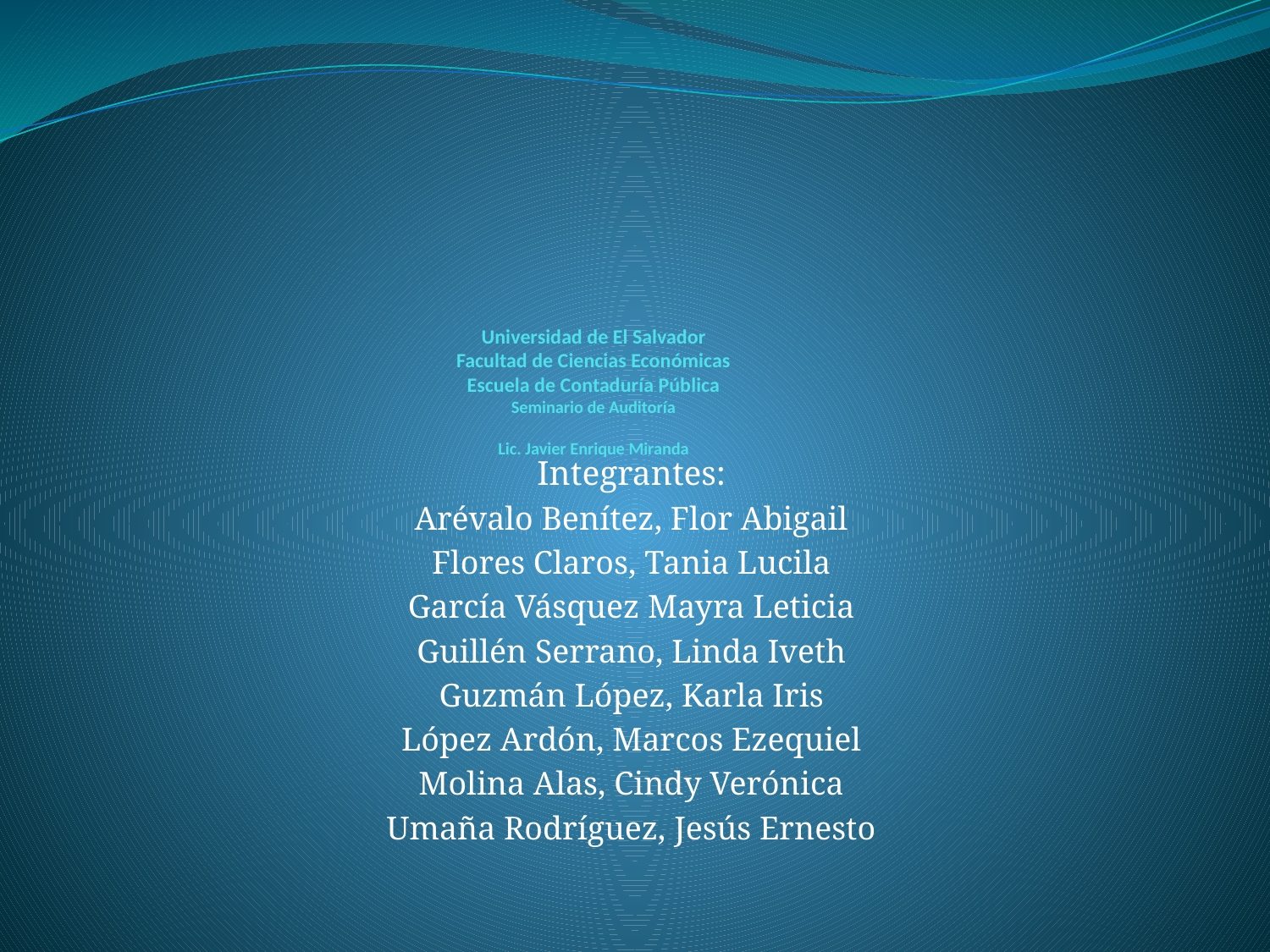

# Universidad de El Salvador Facultad de Ciencias Económicas Escuela de Contaduría Pública Seminario de Auditoría Lic. Javier Enrique Miranda
Integrantes:
Arévalo Benítez, Flor Abigail
Flores Claros, Tania Lucila
García Vásquez Mayra Leticia
Guillén Serrano, Linda Iveth
Guzmán López, Karla Iris
López Ardón, Marcos Ezequiel
Molina Alas, Cindy Verónica
Umaña Rodríguez, Jesús Ernesto